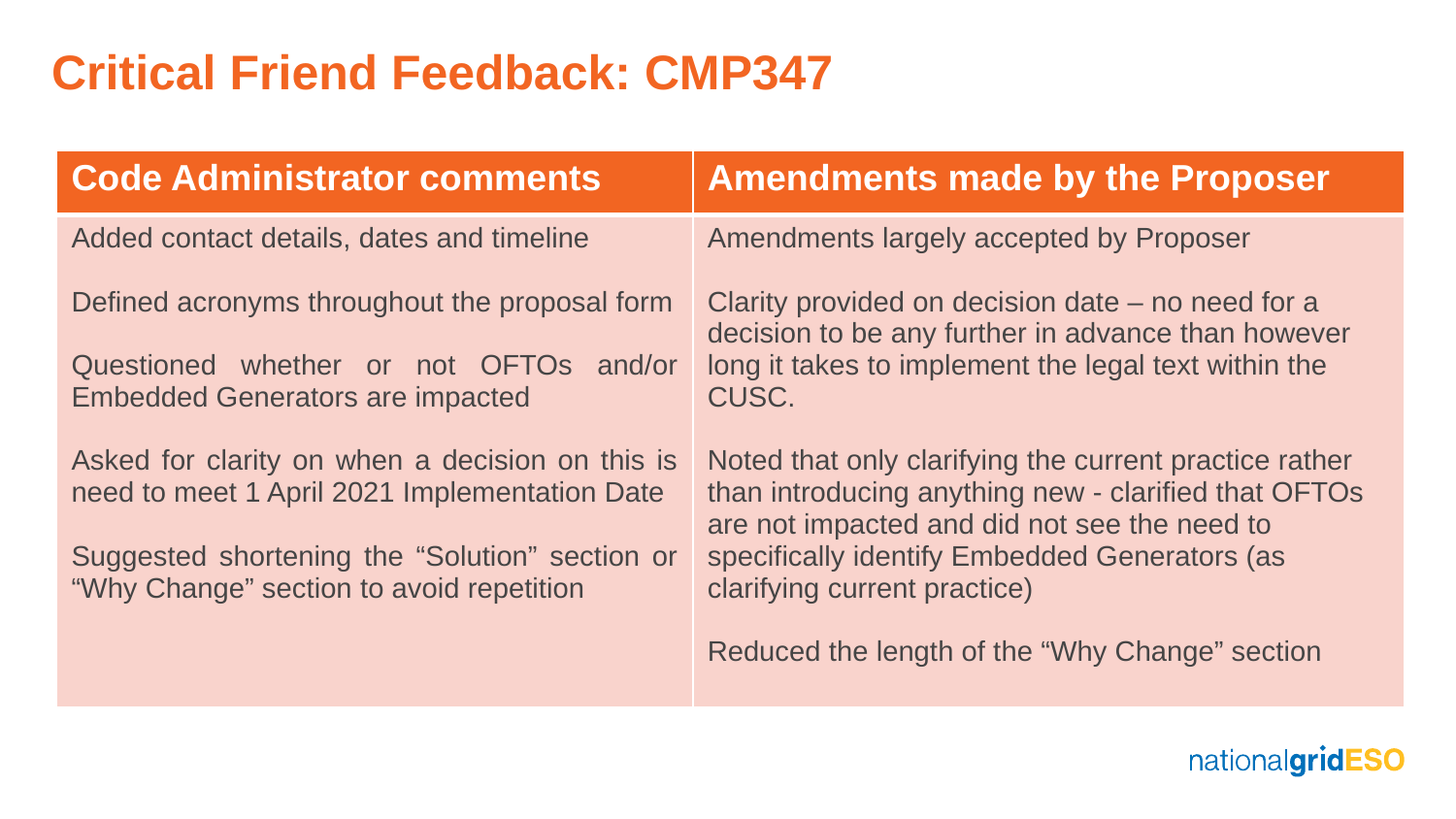

# Critical Friend Feedback: CMP347
| Code Administrator comments | Amendments made by the Proposer |
| --- | --- |
| Added contact details, dates and timeline Defined acronyms throughout the proposal form Questioned whether or not OFTOs and/or Embedded Generators are impacted Asked for clarity on when a decision on this is need to meet 1 April 2021 Implementation Date Suggested shortening the “Solution” section or “Why Change” section to avoid repetition | Amendments largely accepted by Proposer Clarity provided on decision date – no need for a decision to be any further in advance than however long it takes to implement the legal text within the CUSC. Noted that only clarifying the current practice rather than introducing anything new - clarified that OFTOs are not impacted and did not see the need to specifically identify Embedded Generators (as clarifying current practice) Reduced the length of the “Why Change” section |